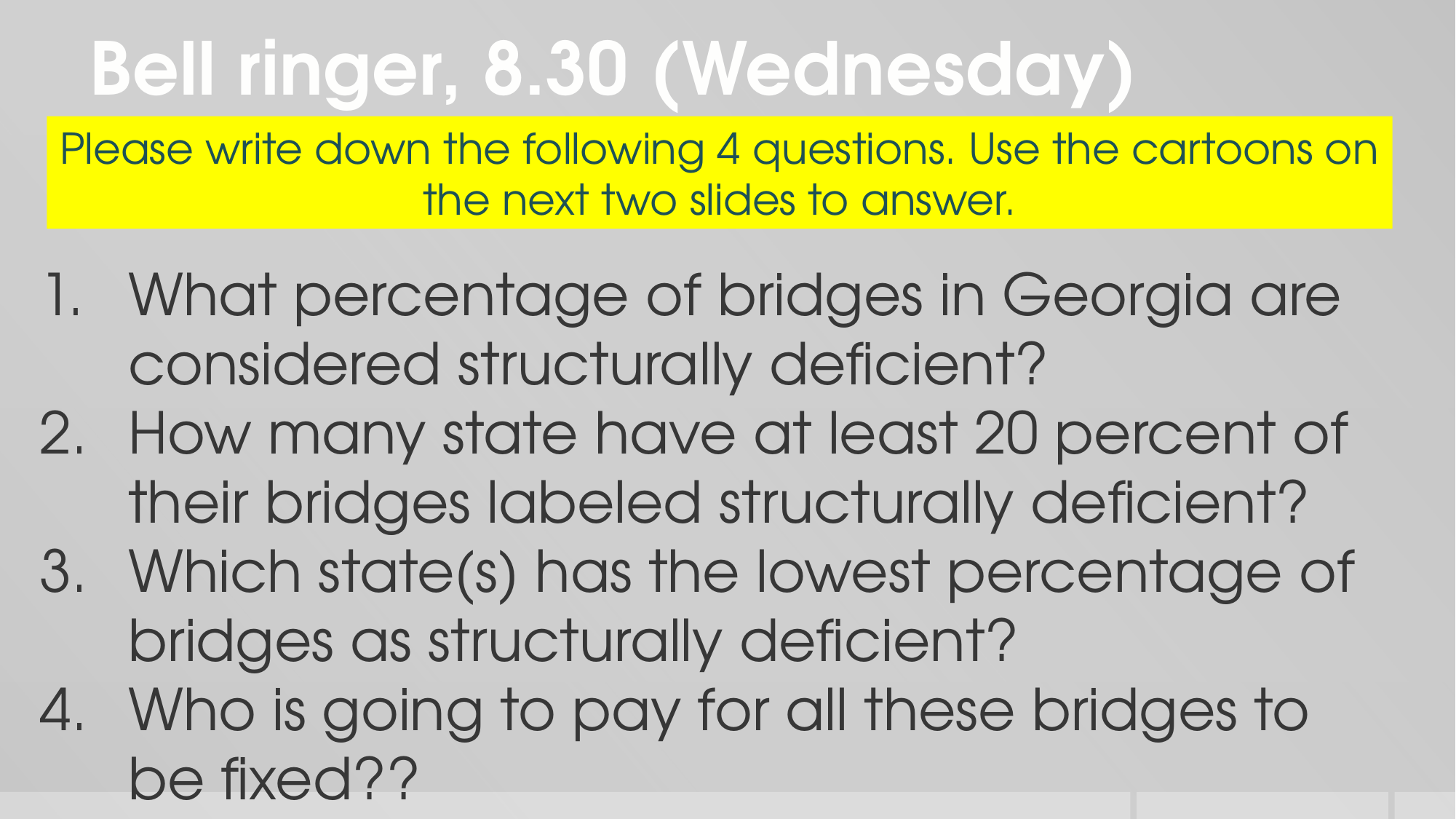

Bell ringer, 8.30 (Wednesday)
Please write down the following 4 questions. Use the cartoons on the next two slides to answer.
What percentage of bridges in Georgia are considered structurally deficient?
How many state have at least 20 percent of their bridges labeled structurally deficient?
Which state(s) has the lowest percentage of bridges as structurally deficient?
Who is going to pay for all these bridges to be fixed??